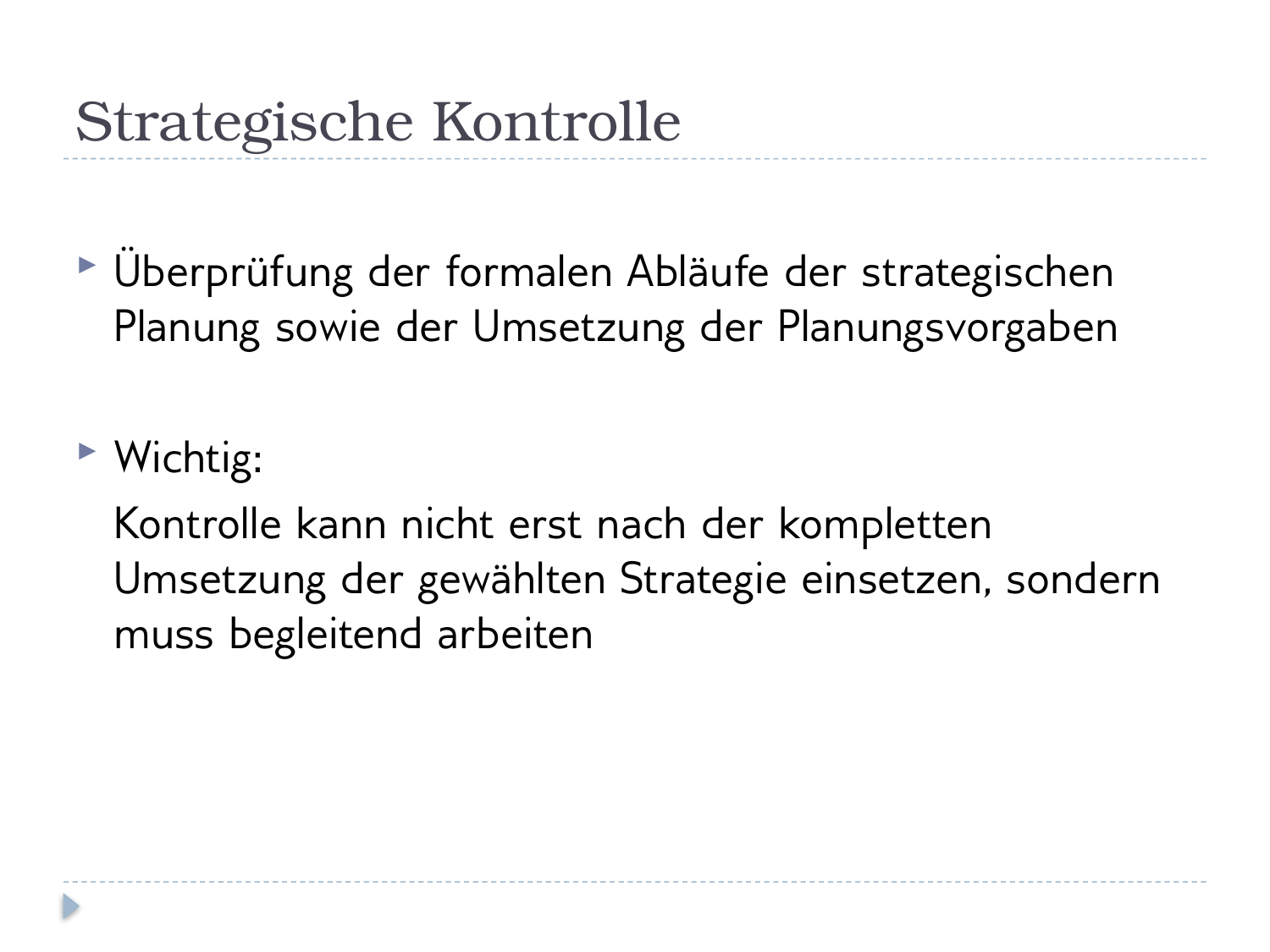

Strategische Kontrolle

Überprüfung der formalen Abläufe der strategischen Planung sowie der Umsetzung der Planungsvorgaben

Wichtig:
	Kontrolle kann nicht erst nach der kompletten Umsetzung der gewählten Strategie einsetzen, sondern muss begleitend arbeiten